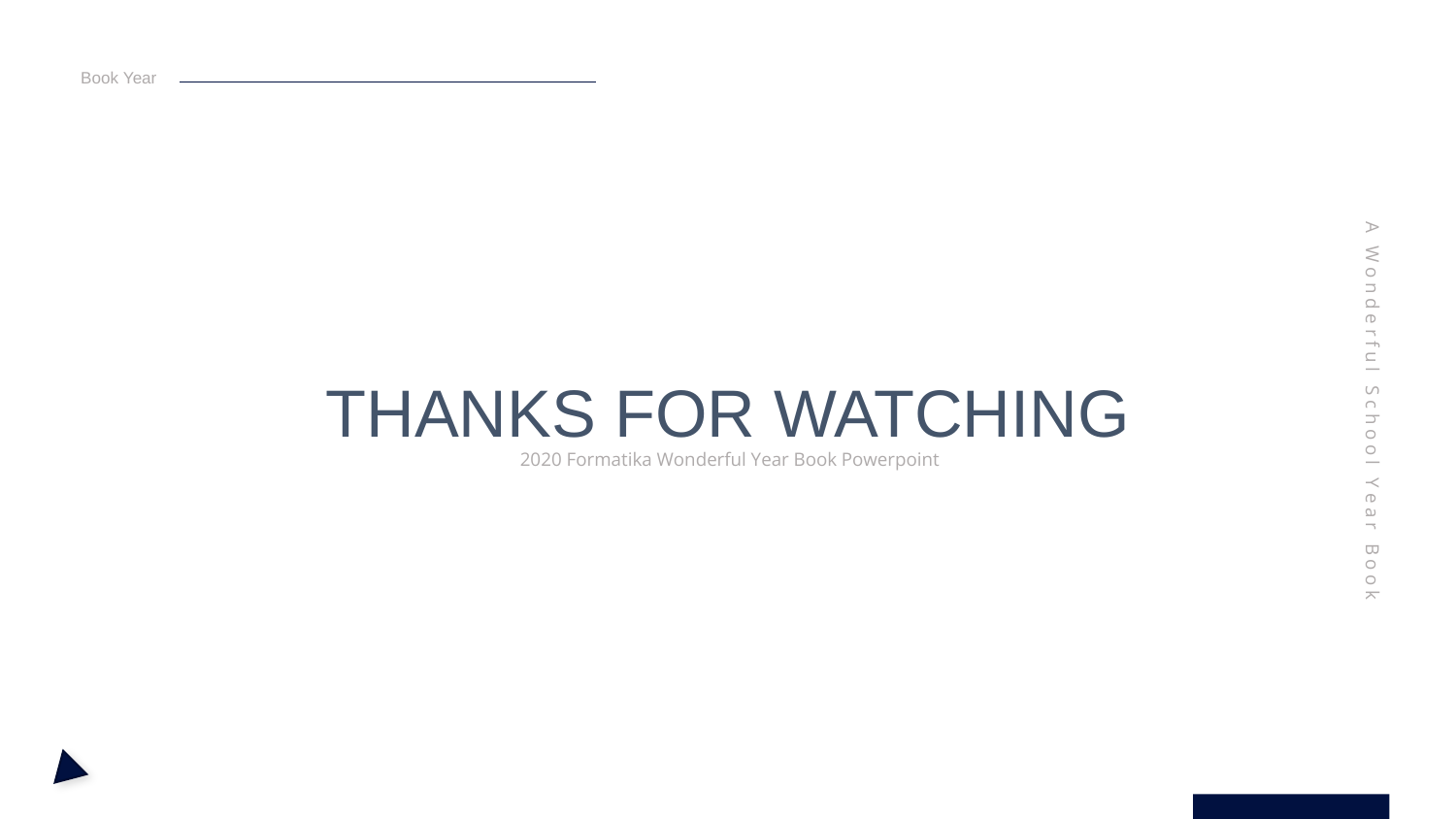

Book Year
THANKS FOR WATCHING
A Wonderful School Year Book
2020 Formatika Wonderful Year Book Powerpoint